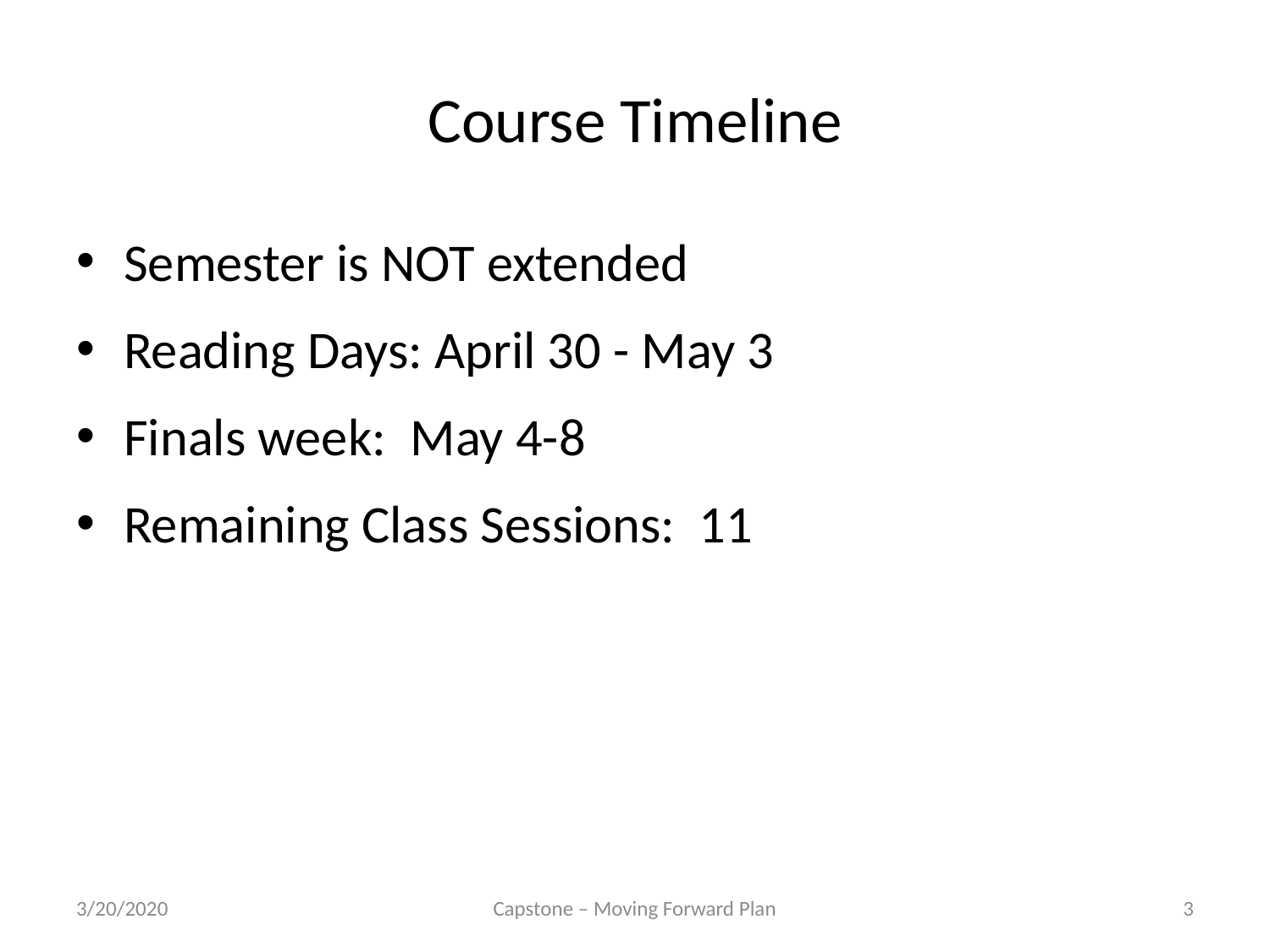

# Course Timeline
Semester is NOT extended
Reading Days: April 30 - May 3
Finals week:  May 4-8
Remaining Class Sessions:  11

3/20/2020
Capstone – Moving Forward Plan
3